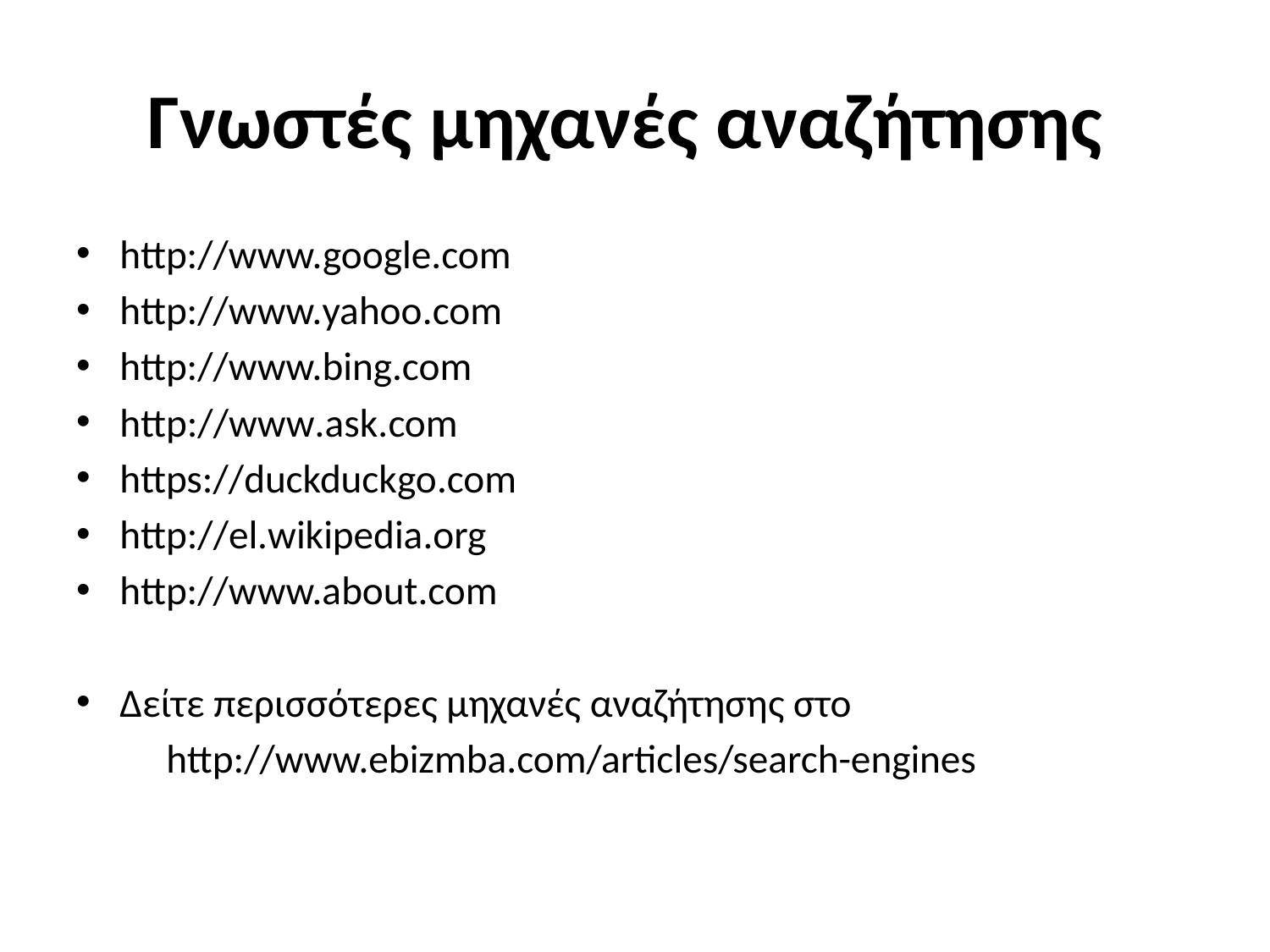

# Γνωστές μηχανές αναζήτησης
http://www.google.com
http://www.yahoo.com
http://www.bing.com
http://www.ask.com
https://duckduckgo.com
http://el.wikipedia.org
http://www.about.com

Δείτε περισσότερες μηχανές αναζήτησης στο
	http://www.ebizmba.com/articles/search-engines